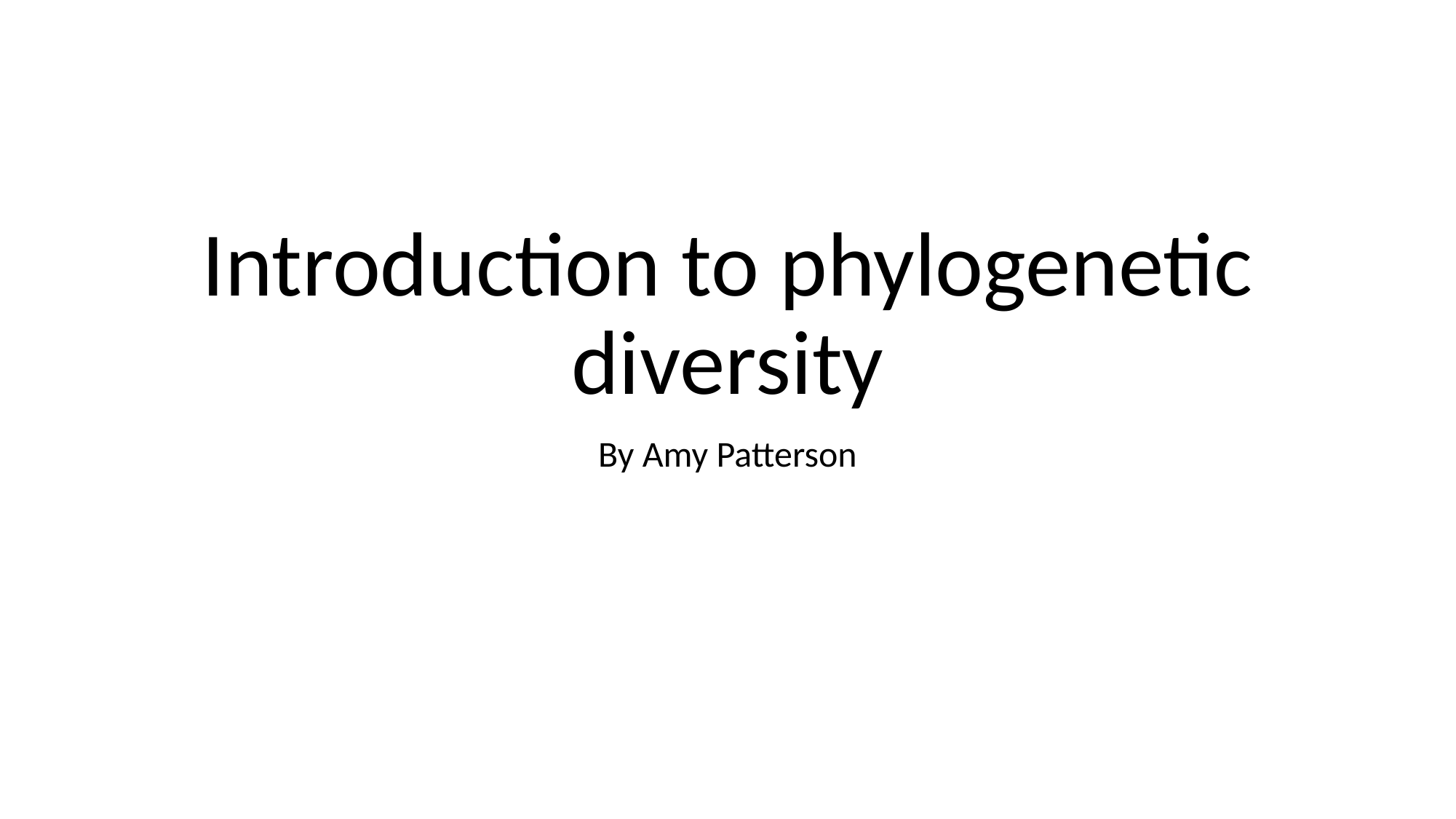

# Introduction to phylogenetic diversity
By Amy Patterson